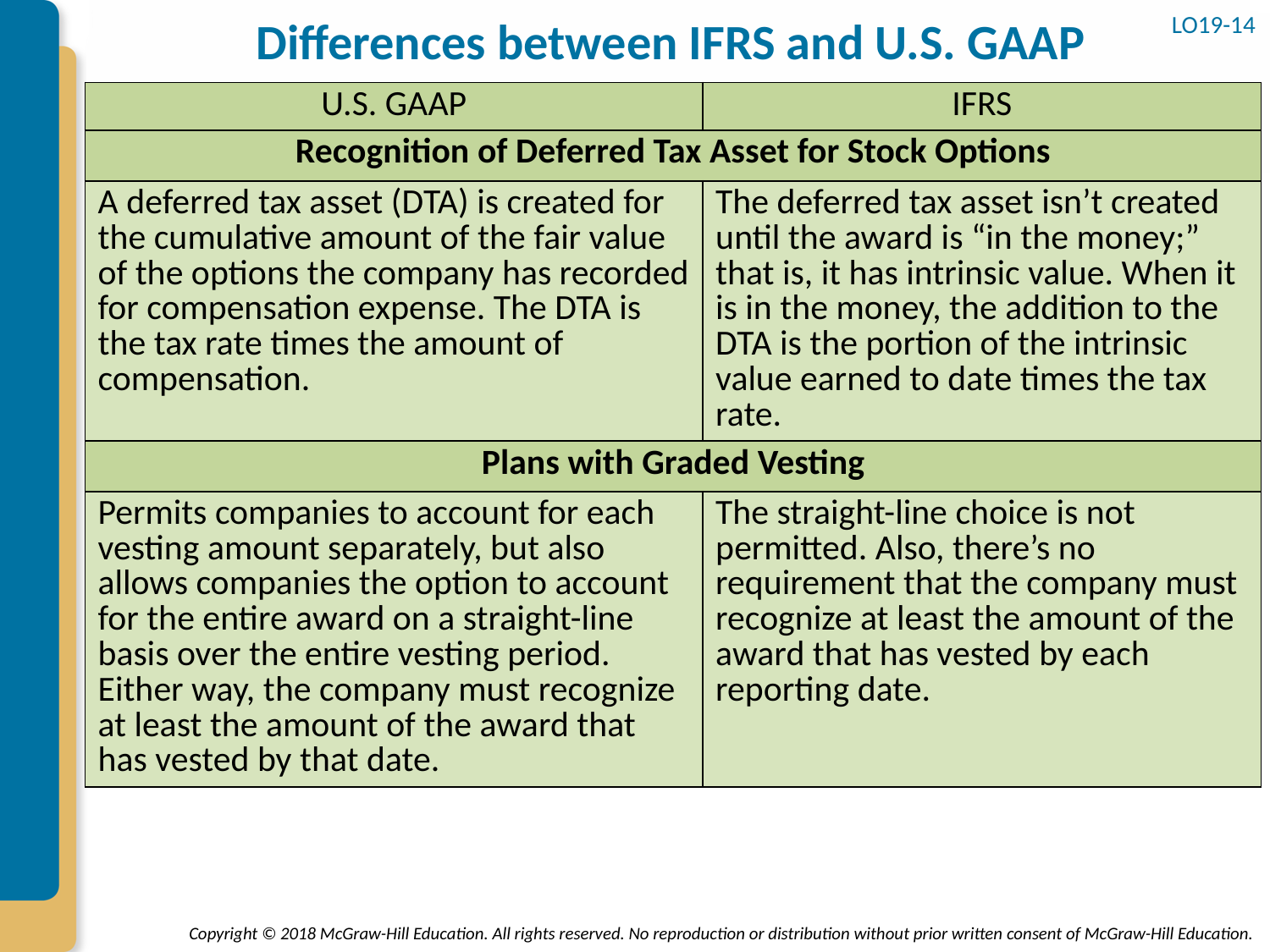

# Differences between IFRS and U.S. GAAP
LO19-14
| U.S. GAAP | IFRS |
| --- | --- |
| Recognition of Deferred Tax Asset for Stock Options |  |
| A deferred tax asset (DTA) is created for the cumulative amount of the fair value of the options the company has recorded for compensation expense. The DTA is the tax rate times the amount of compensation. | The deferred tax asset isn’t created until the award is “in the money;” that is, it has intrinsic value. When it is in the money, the addition to the DTA is the portion of the intrinsic value earned to date times the tax rate. |
| Plans with Graded Vesting |  |
| Permits companies to account for each vesting amount separately, but also allows companies the option to account for the entire award on a straight-line basis over the entire vesting period. Either way, the company must recognize at least the amount of the award that has vested by that date. | The straight-line choice is not permitted. Also, there’s no requirement that the company must recognize at least the amount of the award that has vested by each reporting date. |